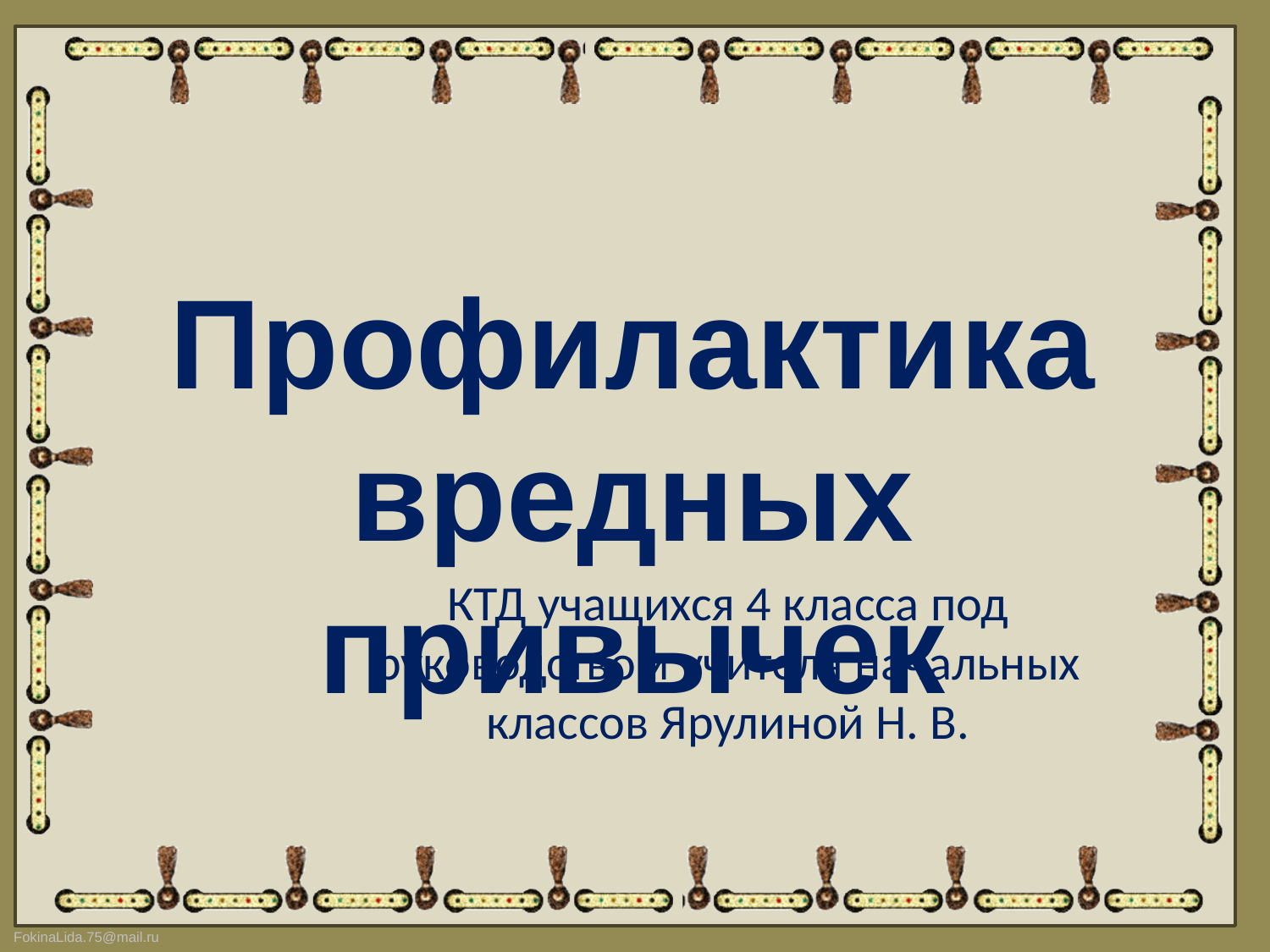

Профилактика вредных привычек
КТД учащихся 4 класса под руководством учителя начальных классов Ярулиной Н. В.